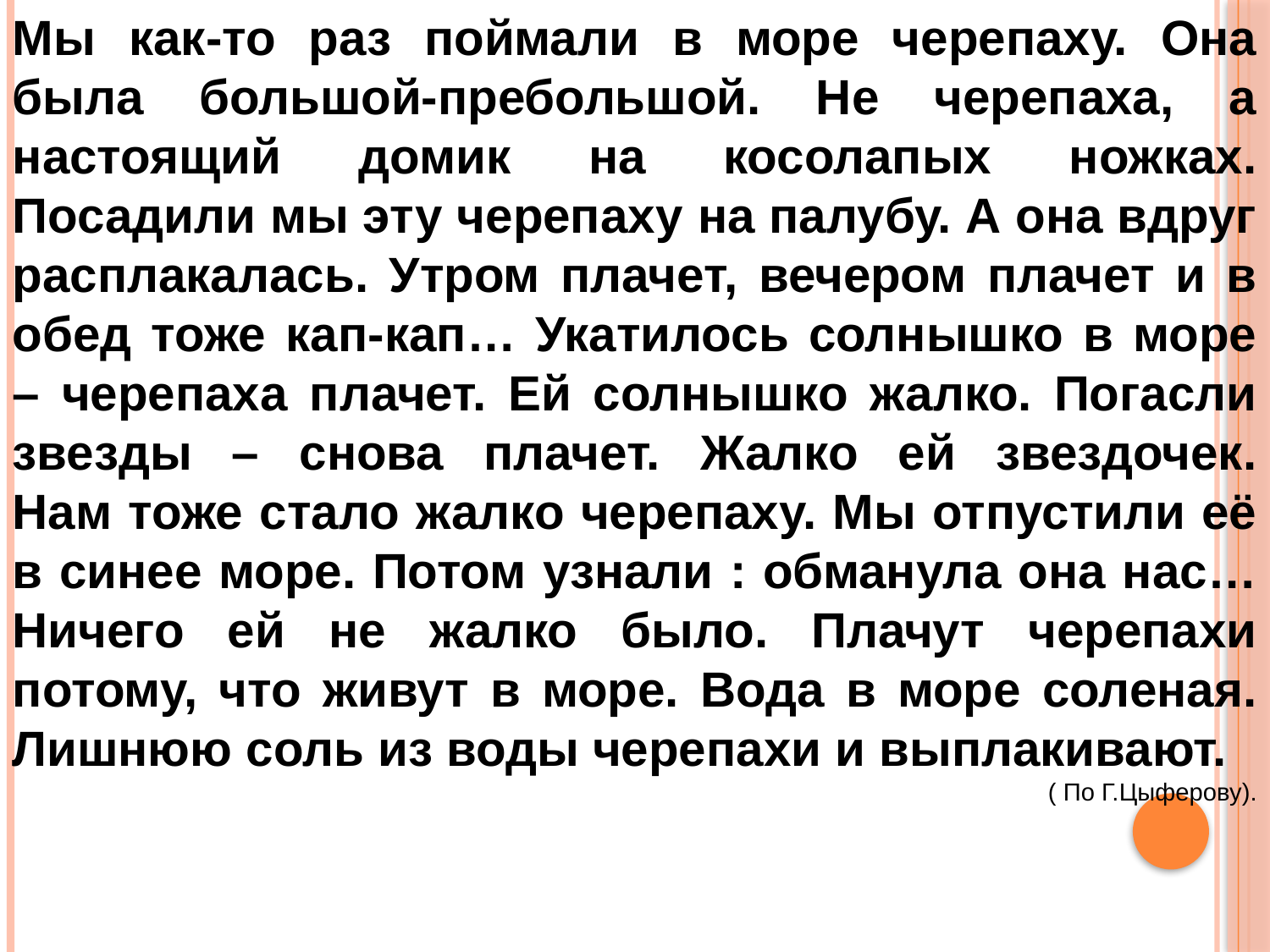

Мы как-то раз поймали в море черепаху. Она была большой-пребольшой. Не черепаха, а настоящий домик на косолапых ножках.
Посадили мы эту черепаху на палубу. А она вдруг расплакалась. Утром плачет, вечером плачет и в обед тоже кап-кап… Укатилось солнышко в море – черепаха плачет. Ей солнышко жалко. Погасли звезды – снова плачет. Жалко ей звездочек.
Нам тоже стало жалко черепаху. Мы отпустили её в синее море. Потом узнали : обманула она нас… Ничего ей не жалко было. Плачут черепахи потому, что живут в море. Вода в море соленая. Лишнюю соль из воды черепахи и выплакивают.
( По Г.Цыферову).